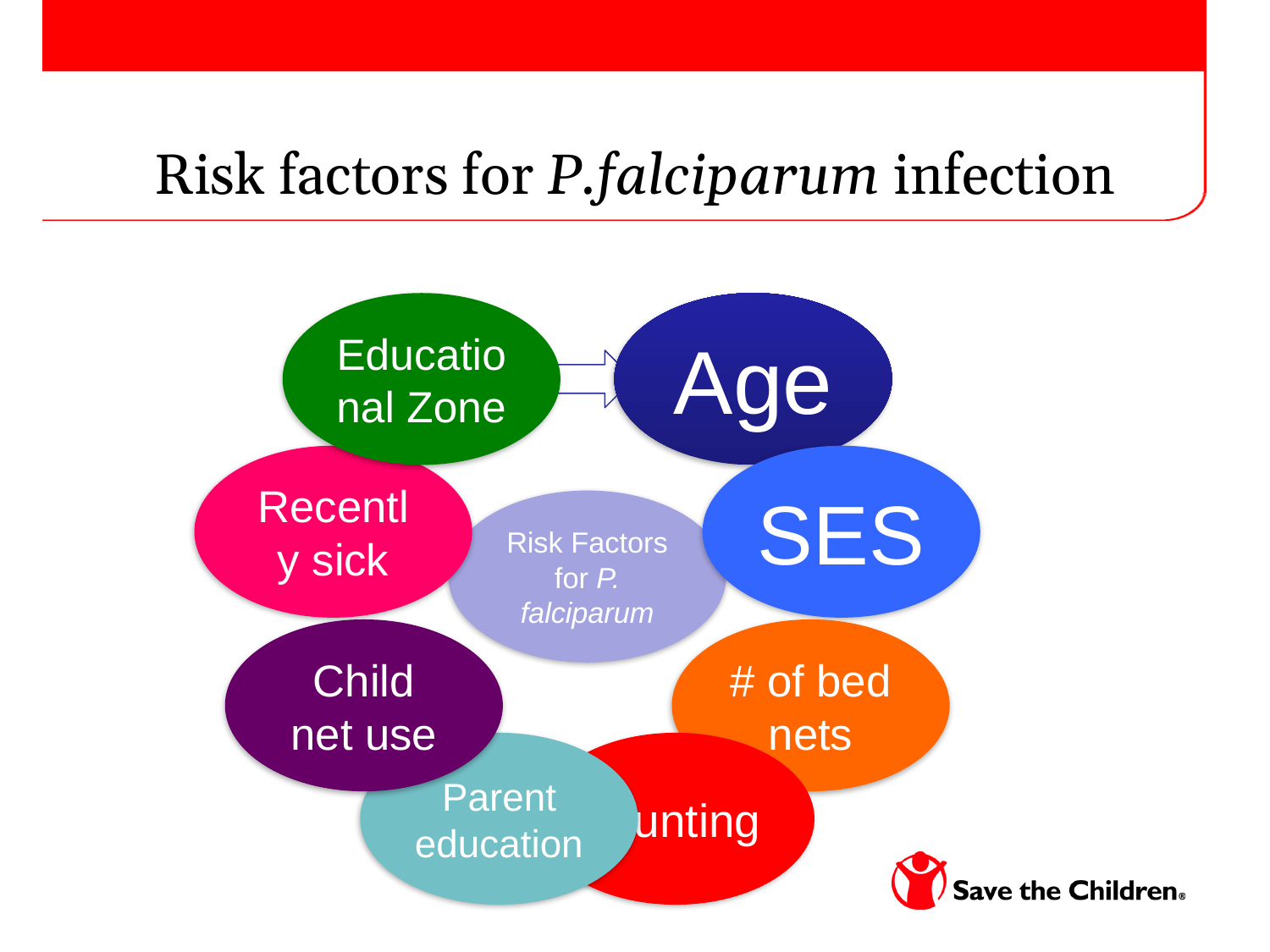

Risk factors for P.falciparum infection
Risk Factors for P. falciparum
Age
SES
# of bed nets
Stunting
Child net use
Recently sick
Educational Zone